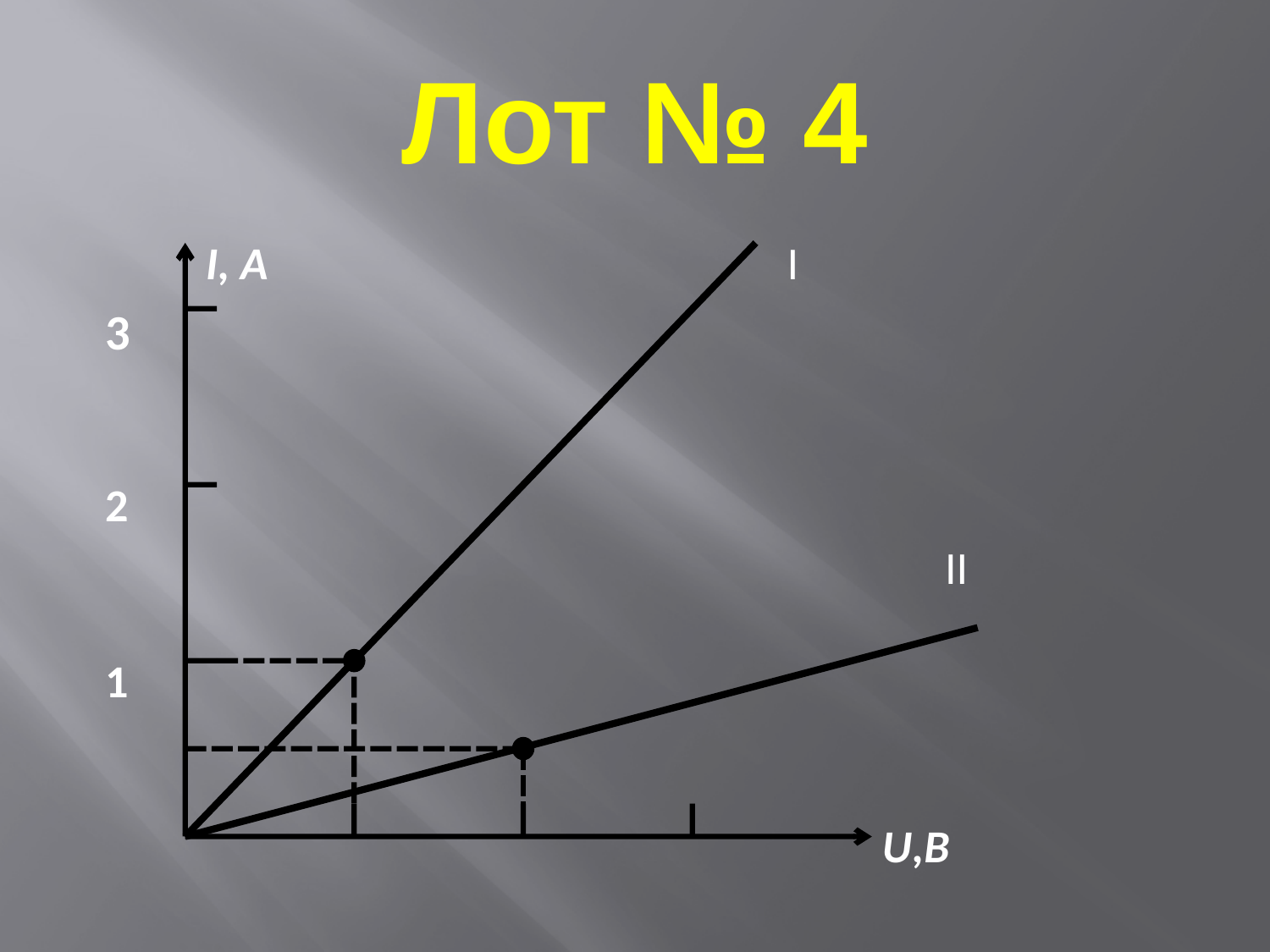

# Лот № 4
I, А
I
3
2
II
1

U,В